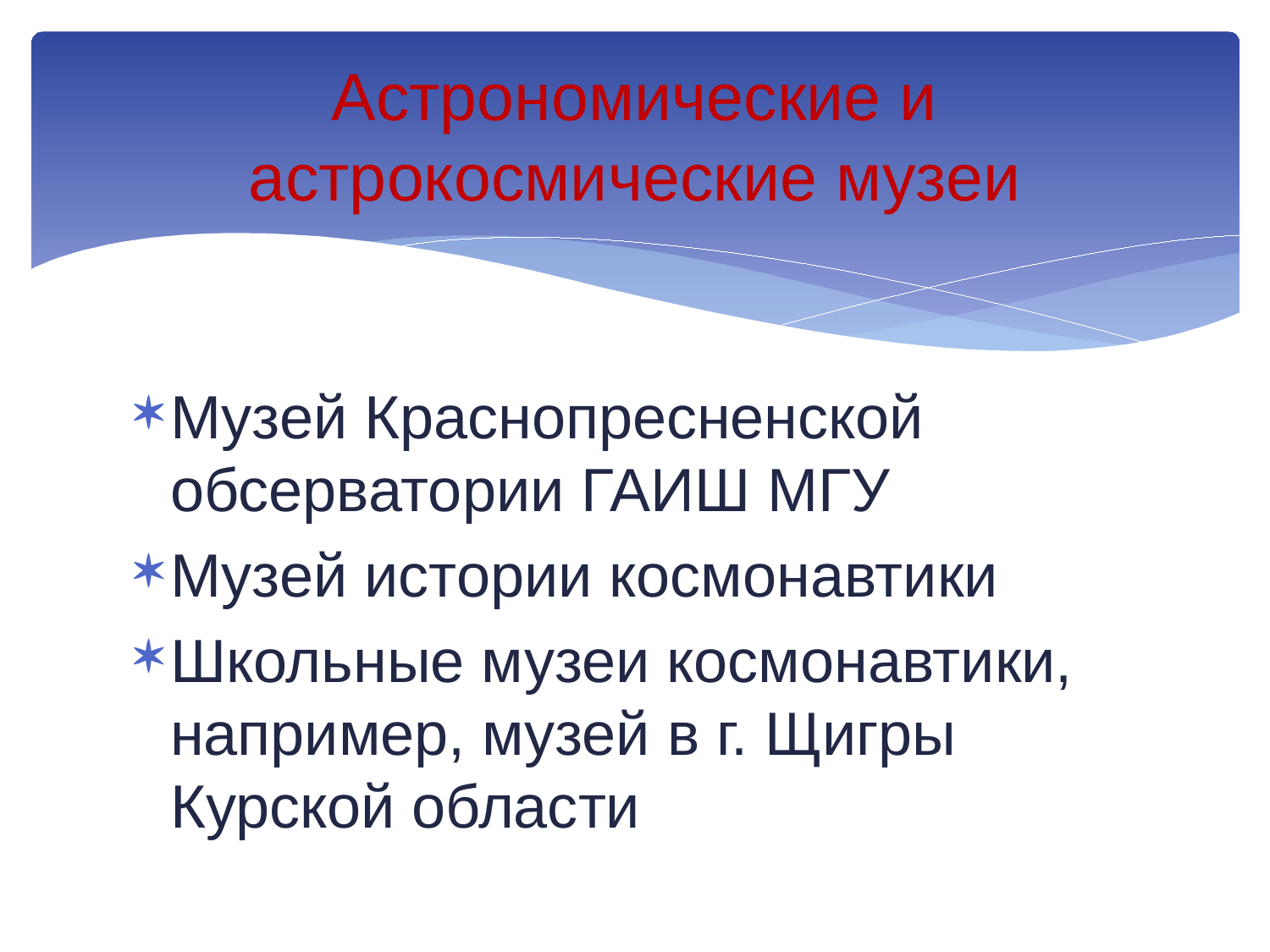

# Астрономические и астрокосмические музеи
Музей Краснопресненской обсерватории ГАИШ МГУ
Музей истории космонавтики
Школьные музеи космонавтики, например, музей в г. Щигры Курской области